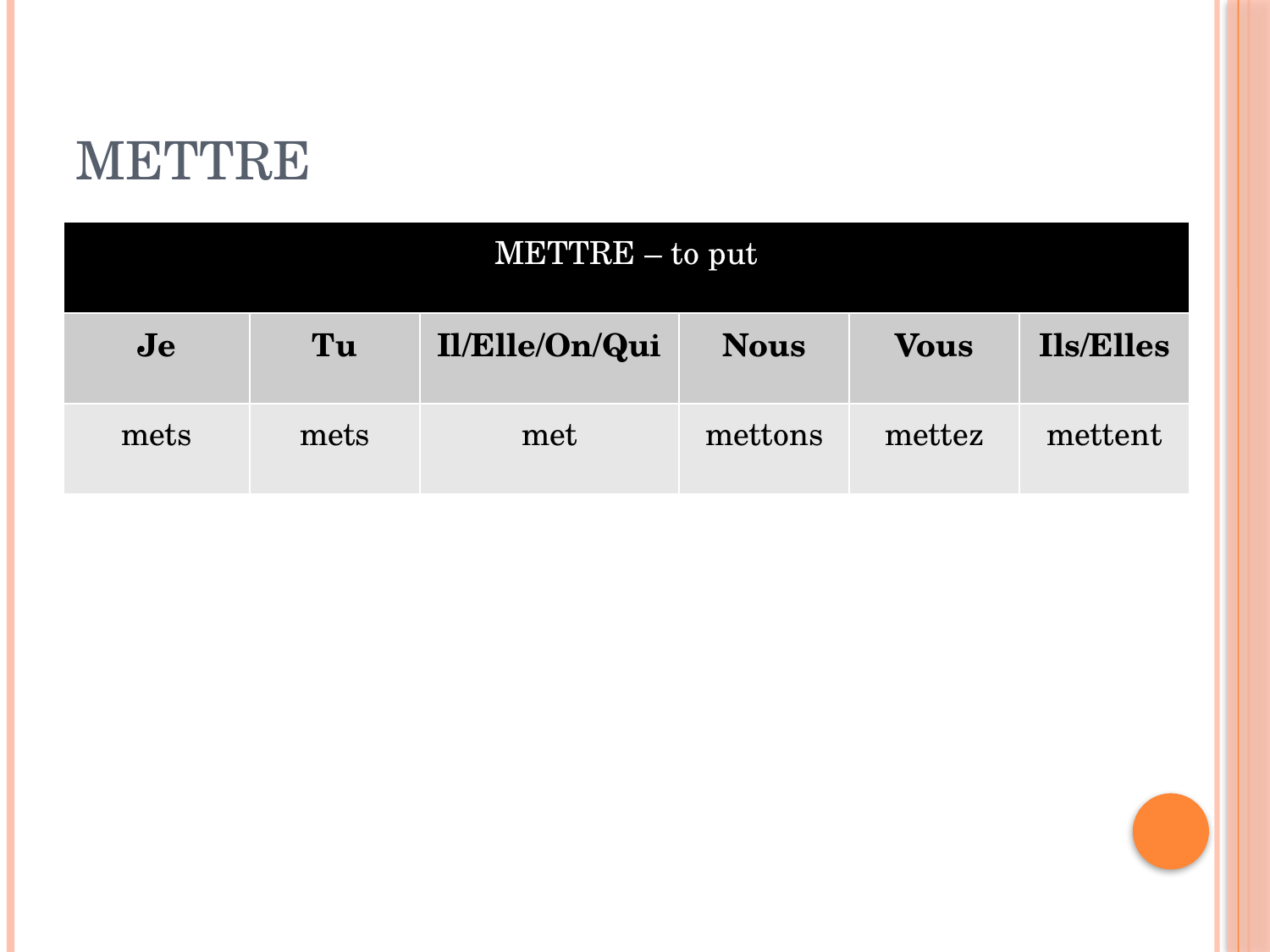

# Mettre
| METTRE – to put |  |  |  |  |  |
| --- | --- | --- | --- | --- | --- |
| Je | Tu | Il/Elle/On/Qui | Nous | Vous | Ils/Elles |
| mets | mets | met | mettons | mettez | mettent |